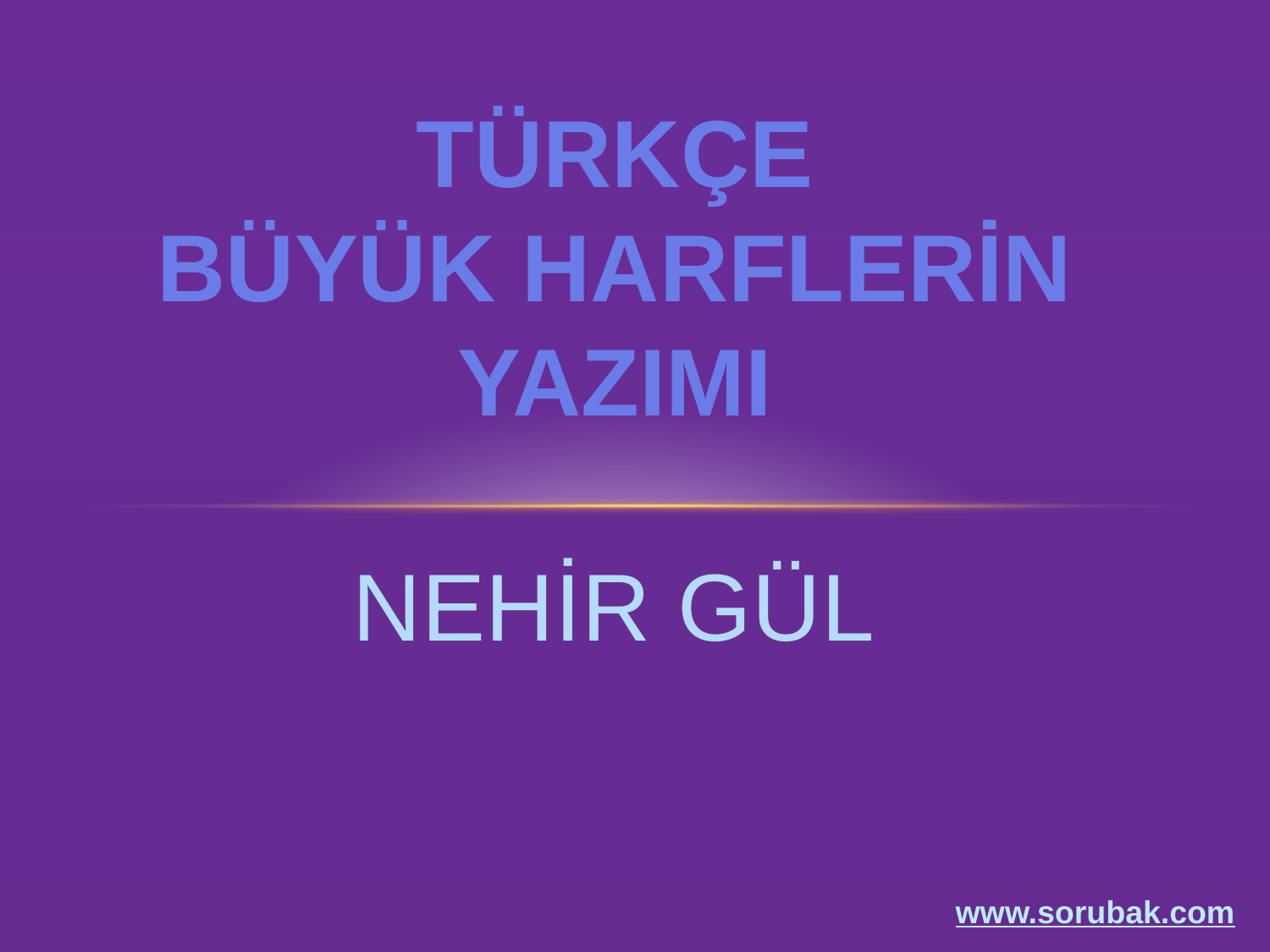

TÜRKÇE
BÜYÜK HARFLERİN YAZIMI

NEHİR GÜL
www.sorubak.com